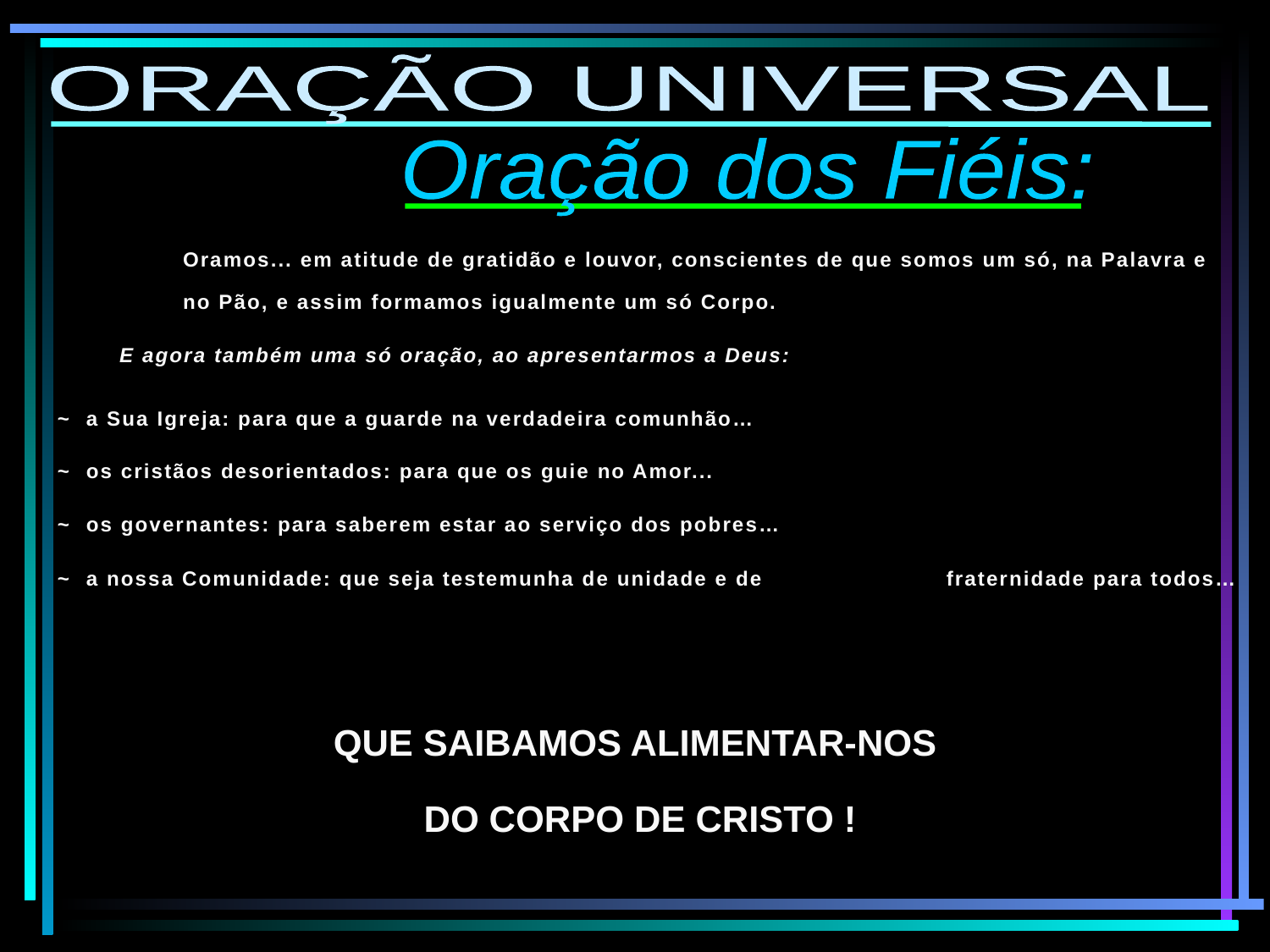

ORAÇÃO UNIVERSAL

Oração dos Fiéis:

Oramos... em atitude de gratidão e louvor, conscientes de que somos um só, na Palavra e no Pão, e assim formamos igualmente um só Corpo.
E agora também uma só oração, ao apresentarmos a Deus:
~  a Sua Igreja: para que a guarde na verdadeira comunhão…
~  os cristãos desorientados: para que os guie no Amor...
~  os governantes: para saberem estar ao serviço dos pobres…
~  a nossa Comunidade: que seja testemunha de unidade e de 		fraternidade para todos…

Que saibamos alimentar-nos
Do corpo de cristo !